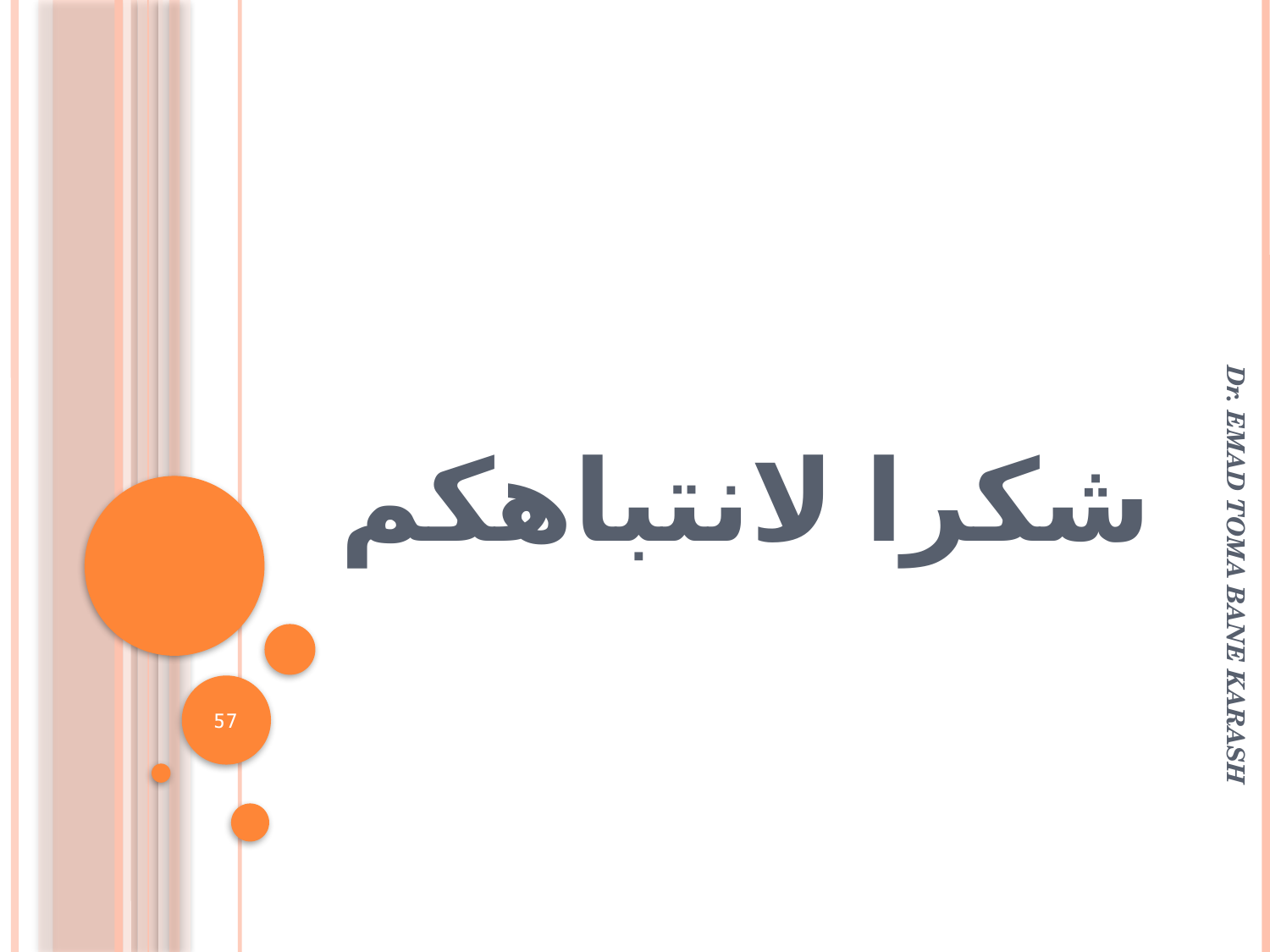

# شكرا لانتباهكم
Dr. EMAD TOMA BANE KARASH
57